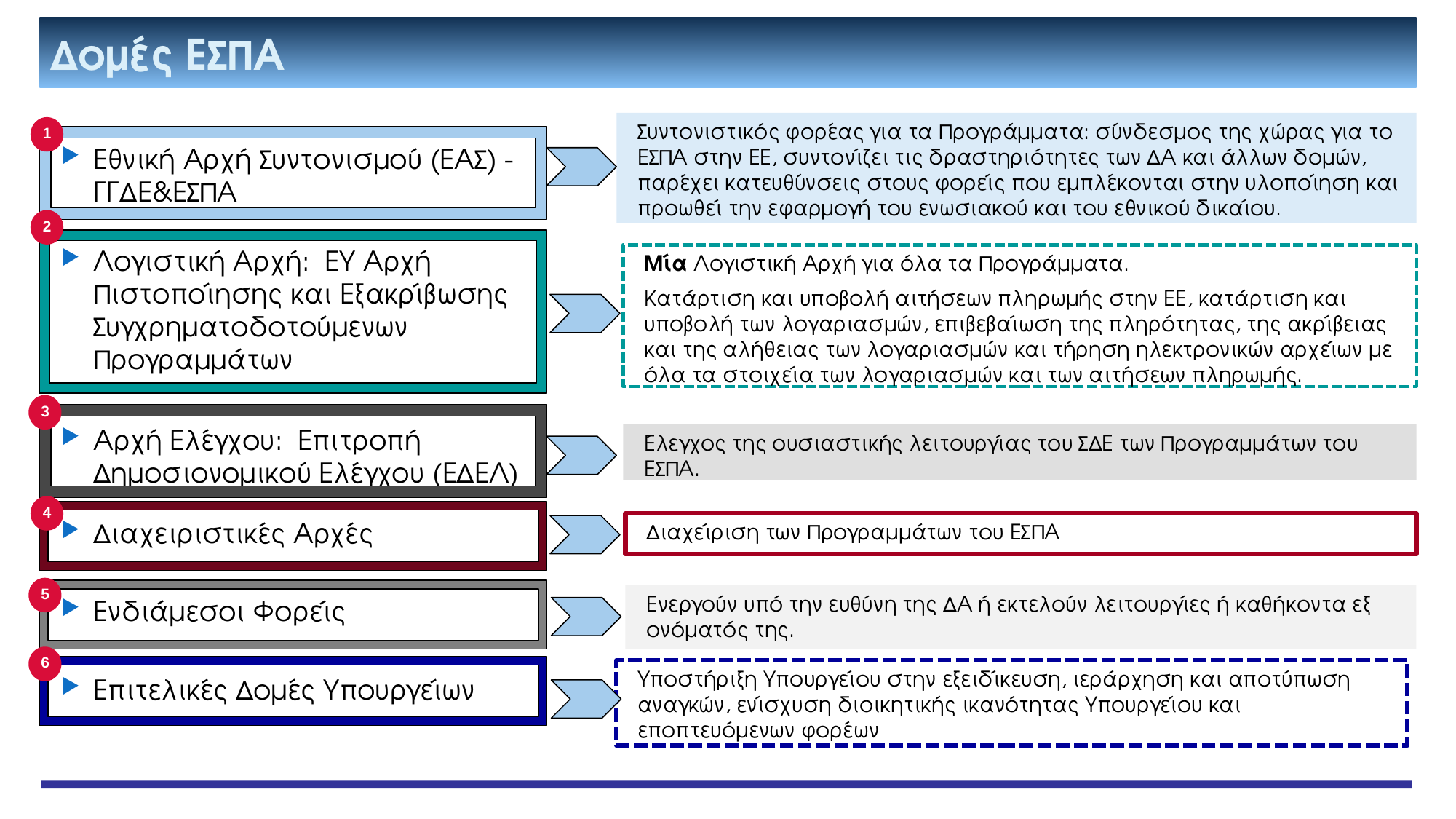

Δομές ΕΣΠΑ
Συντονιστικός φορέας για τα Προγράμματα: σύνδεσμος της χώρας για το ΕΣΠΑ στην ΕΕ, συντονίζει τις δραστηριότητες των ΔΑ και άλλων δομών, παρέχει κατευθύνσεις στους φορείς που εμπλέκονται στην υλοποίηση και προωθεί την εφαρμογή του ενωσιακού και του εθνικού δικαίου.
1

Εθνική Αρχή Συντονισμού (ΕΑΣ) - ΓΓΔΕ&ΕΣΠΑ
Λογιστική Αρχή:  ΕΥ Αρχή Πιστοποίησης και Εξακρίβωσης Συγχρηματοδοτούμενων Προγραμμάτων

Αρχή Ελέγχου:  Επιτροπή Δημοσιονομικού Ελέγχου (ΕΔΕΛ)
Διαχειριστικές Αρχές
Ενδιάμεσοι Φορείς
Επιτελικές Δομές Υπουργείων

2

Μία Λογιστική Αρχή για όλα τα Προγράμματα.
Κατάρτιση και υποβολή αιτήσεων πληρωμής στην ΕΕ, κατάρτιση και υποβολή των λογαριασμών, επιβεβαίωση της πληρότητας, της ακρίβειας και της αλήθειας των λογαριασμών και τήρηση ηλεκτρονικών αρχείων με όλα τα στοιχεία των λογαριασμών και των αιτήσεων πληρωμής.

3

Έλεγχος της ουσιαστικής λειτουργίας του ΣΔΕ των Προγραμμάτων του ΕΣΠΑ.

4

Διαχείριση των Προγραμμάτων του ΕΣΠΑ

5

Ενεργούν υπό την ευθύνη της ΔΑ ή εκτελούν λειτουργίες ή καθήκοντα εξ ονόματός της.

6

Υποστήριξη Υπουργείου στην εξειδίκευση, ιεράρχηση και αποτύπωση αναγκών, ενίσχυση διοικητικής ικανότητας Υπουργείου και εποπτευόμενων φορέων